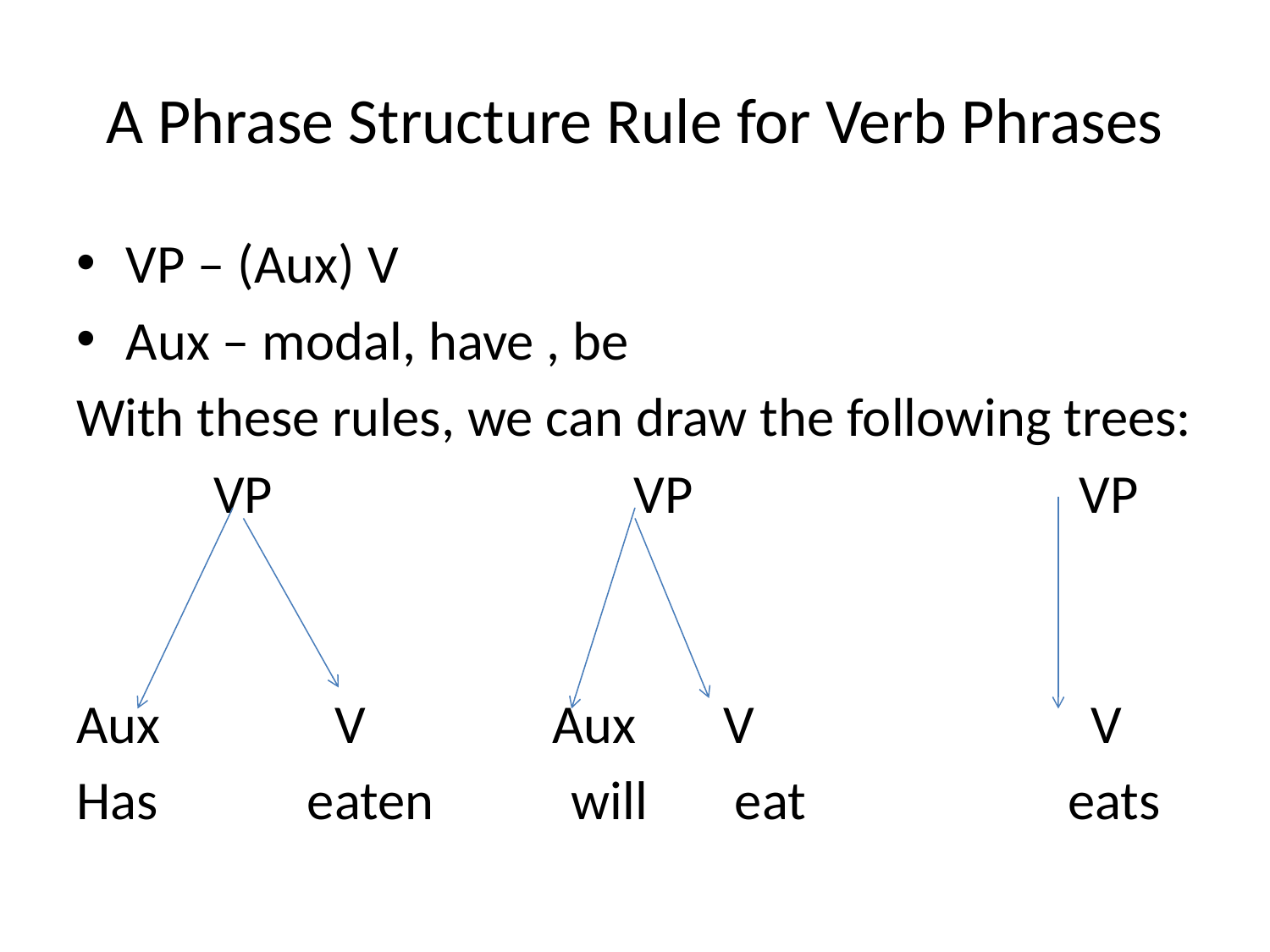

# A Phrase Structure Rule for Verb Phrases
VP – (Aux) V
Aux – modal, have , be
With these rules, we can draw the following trees:
           VP                             VP                               VP

Aux              V               Aux       V                           V
Has            eaten           will       eat                     eats